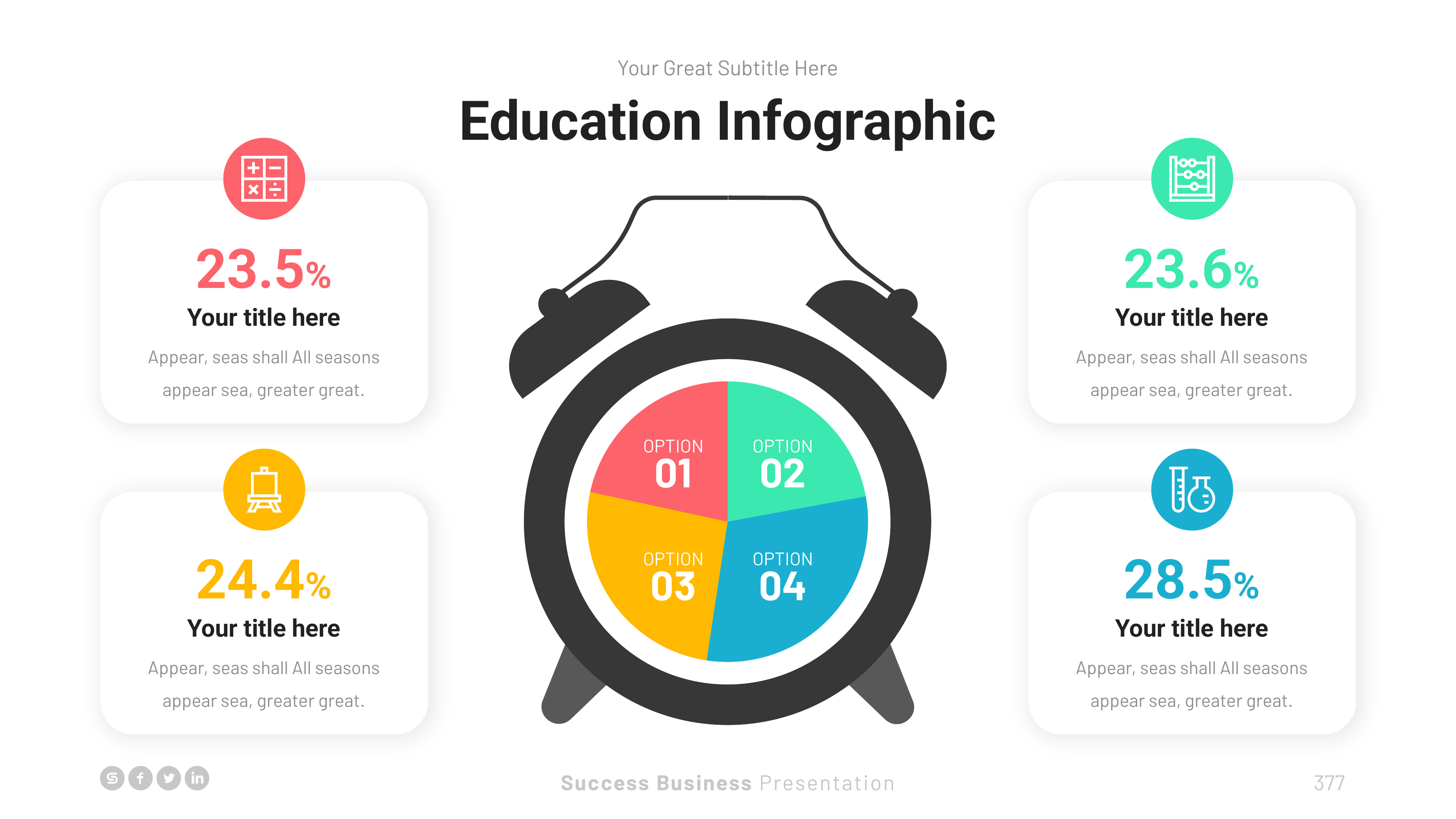

Your Great Subtitle Here
Education Infographic

23.5%
23.6%
Your title here
Appear, seas shall All seasons appear sea, greater great.
Your title here
Appear, seas shall All seasons appear sea, greater great.

OPTION
01
OPTION
02
OPTION
03
OPTION
04

24.4%
28.5%
Your title here
Appear, seas shall All seasons appear sea, greater great.
Your title here
Appear, seas shall All seasons appear sea, greater great.